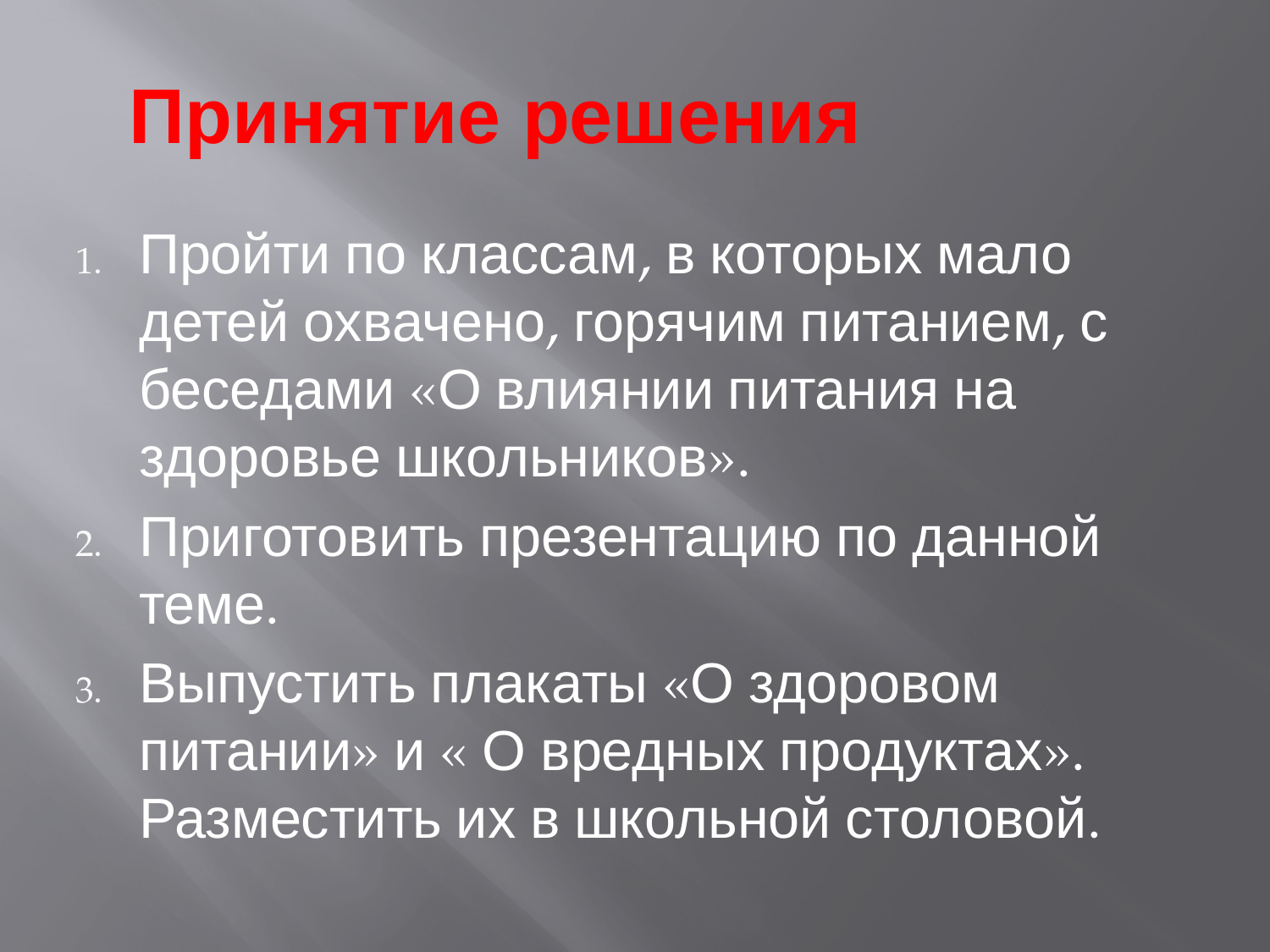

# Принятие решения
Пройти по классам, в которых мало детей охвачено, горячим питанием, с беседами «О влиянии питания на здоровье школьников».
Приготовить презентацию по данной теме.
Выпустить плакаты «О здоровом питании» и « О вредных продуктах». Разместить их в школьной столовой.